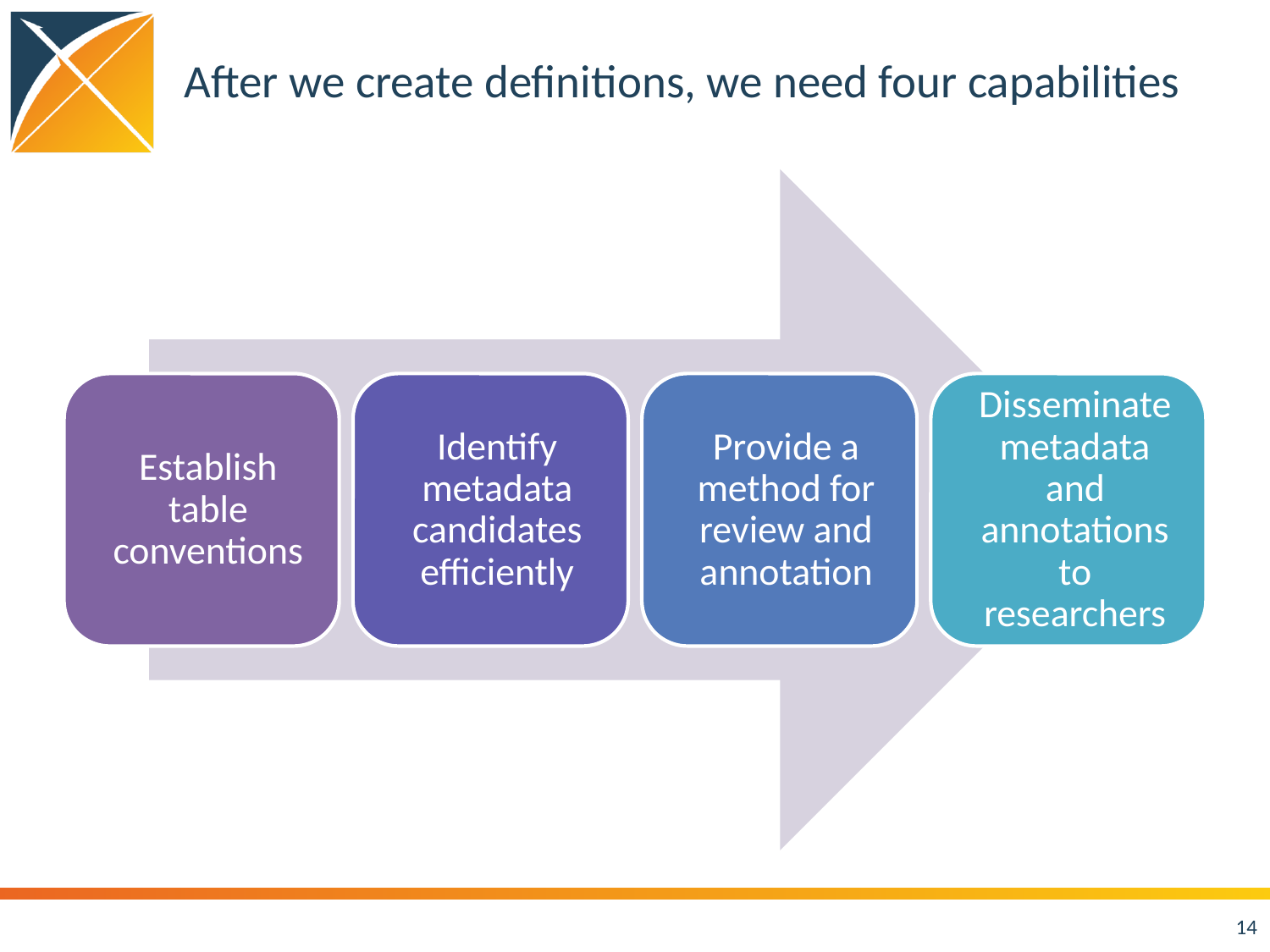

# After we create definitions, we need four capabilities
Establish table conventions
Identify metadata candidates efficiently
Provide a method for review and annotation
Disseminate metadata and annotations to researchers
14